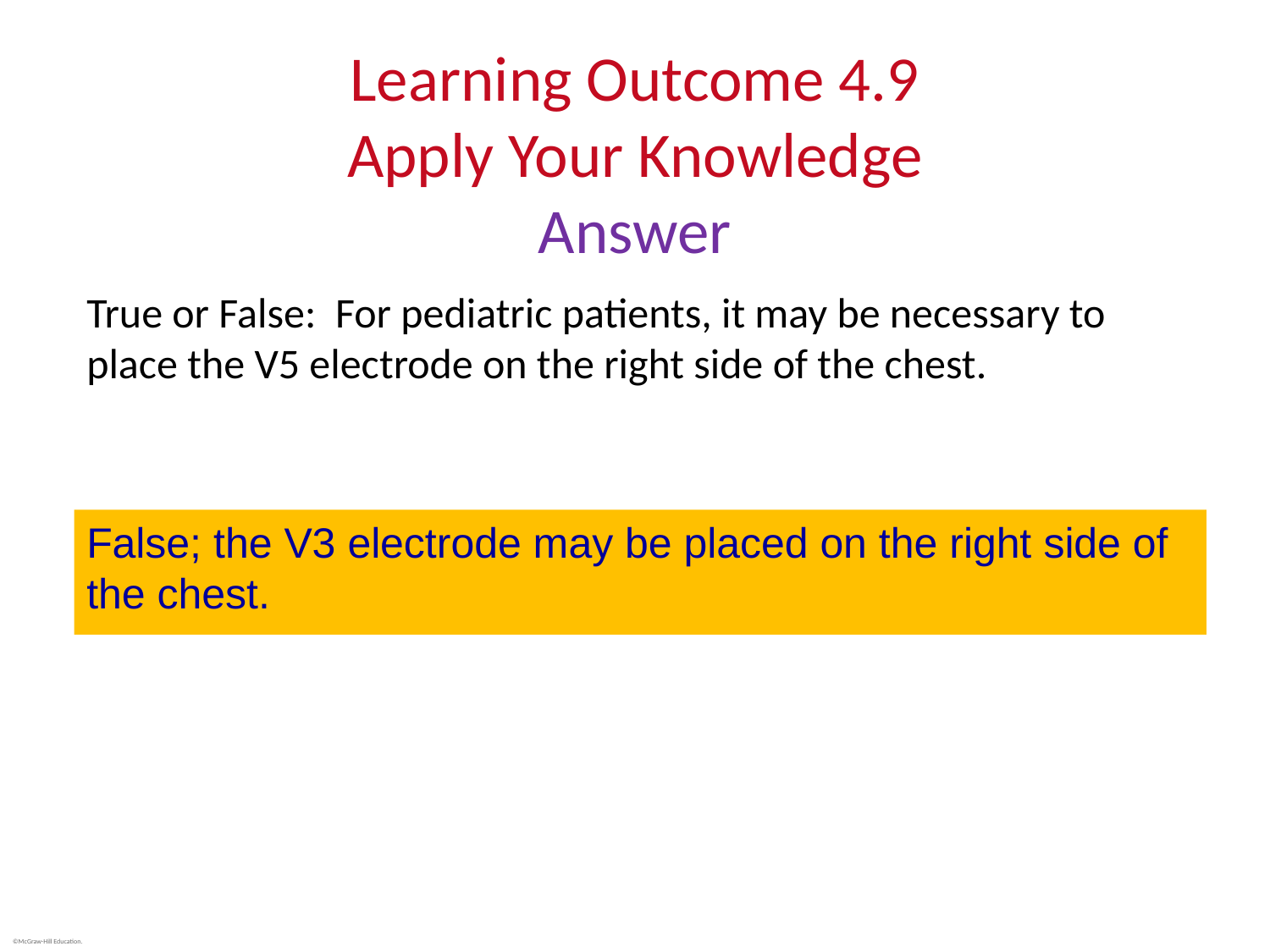

# Learning Outcome 4.9 Apply Your Knowledge Answer
True or False:  For pediatric patients, it may be necessary to place the V5 electrode on the right side of the chest.
False; the V3 electrode may be placed on the right side of the chest.